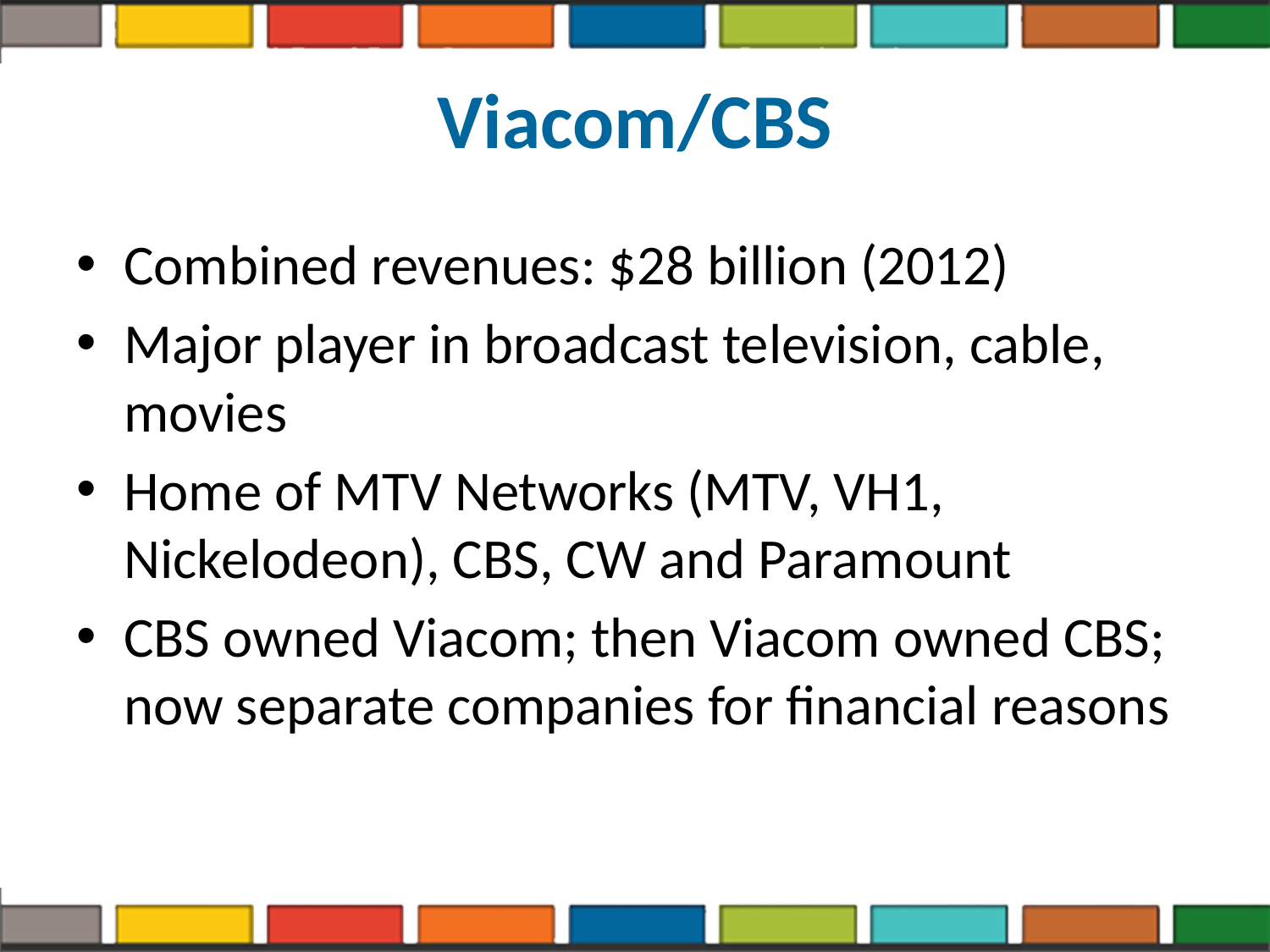

# Viacom/CBS
Combined revenues: $28 billion (2012)
Major player in broadcast television, cable, movies
Home of MTV Networks (MTV, VH1, Nickelodeon), CBS, CW and Paramount
CBS owned Viacom; then Viacom owned CBS; now separate companies for financial reasons